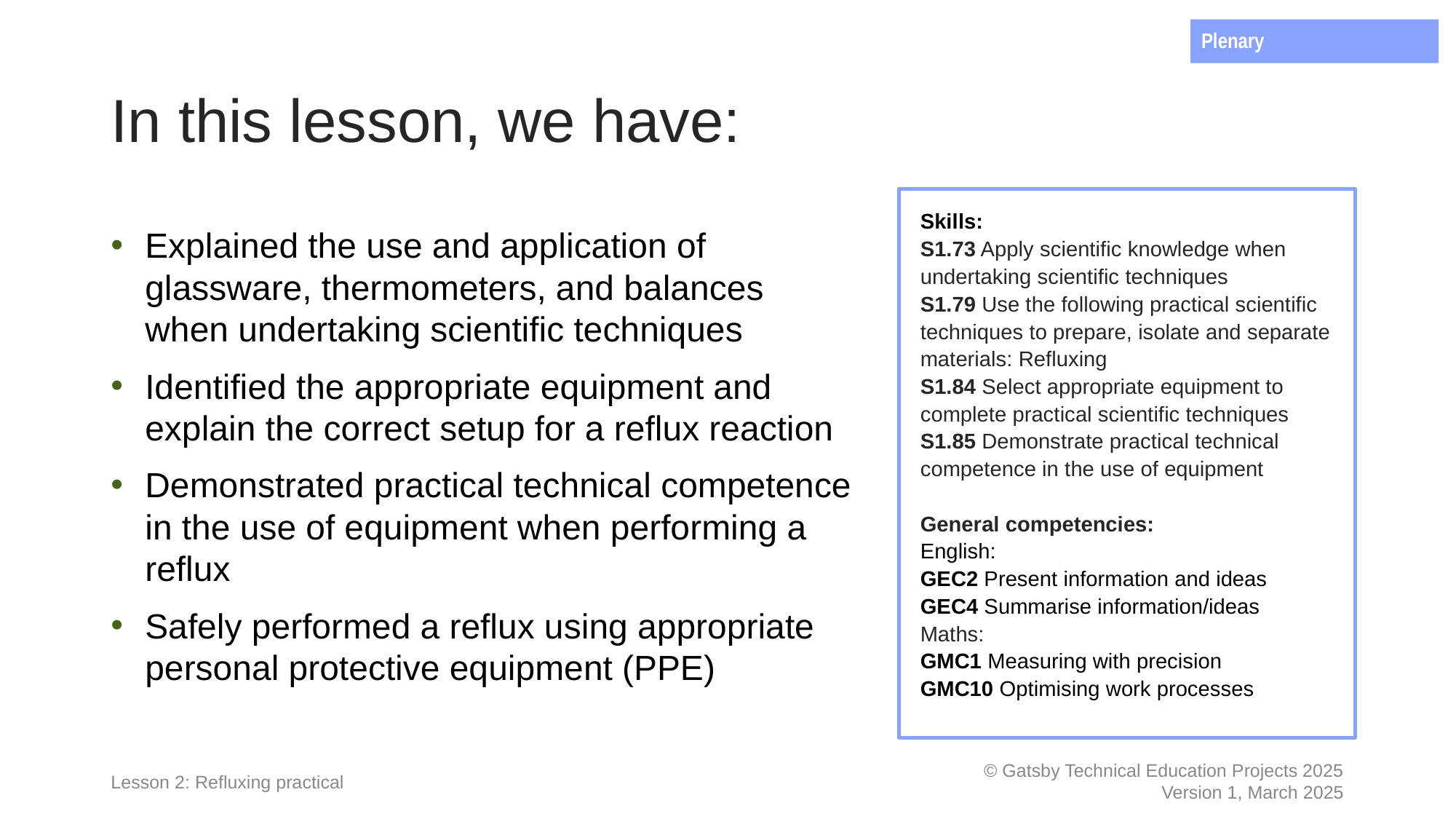

Plenary
# In this lesson, we have:
Skills:
S1.73 Apply scientific knowledge when undertaking scientific techniques
S1.79 Use the following practical scientific techniques to prepare, isolate and separate materials: Refluxing
S1.84 Select appropriate equipment to complete practical scientific techniques
S1.85 Demonstrate practical technical competence in the use of equipment

General competencies:
English:
GEC2 Present information and ideas
GEC4 Summarise information/ideas
Maths:
GMC1 Measuring with precision
GMC10 Optimising work processes
Explained the use and application of glassware, thermometers, and balances when undertaking scientific techniques
Identified the appropriate equipment and explain the correct setup for a reflux reaction
Demonstrated practical technical competence in the use of equipment when performing a reflux
Safely performed a reflux using appropriate personal protective equipment (PPE)
Lesson 2: Refluxing practical